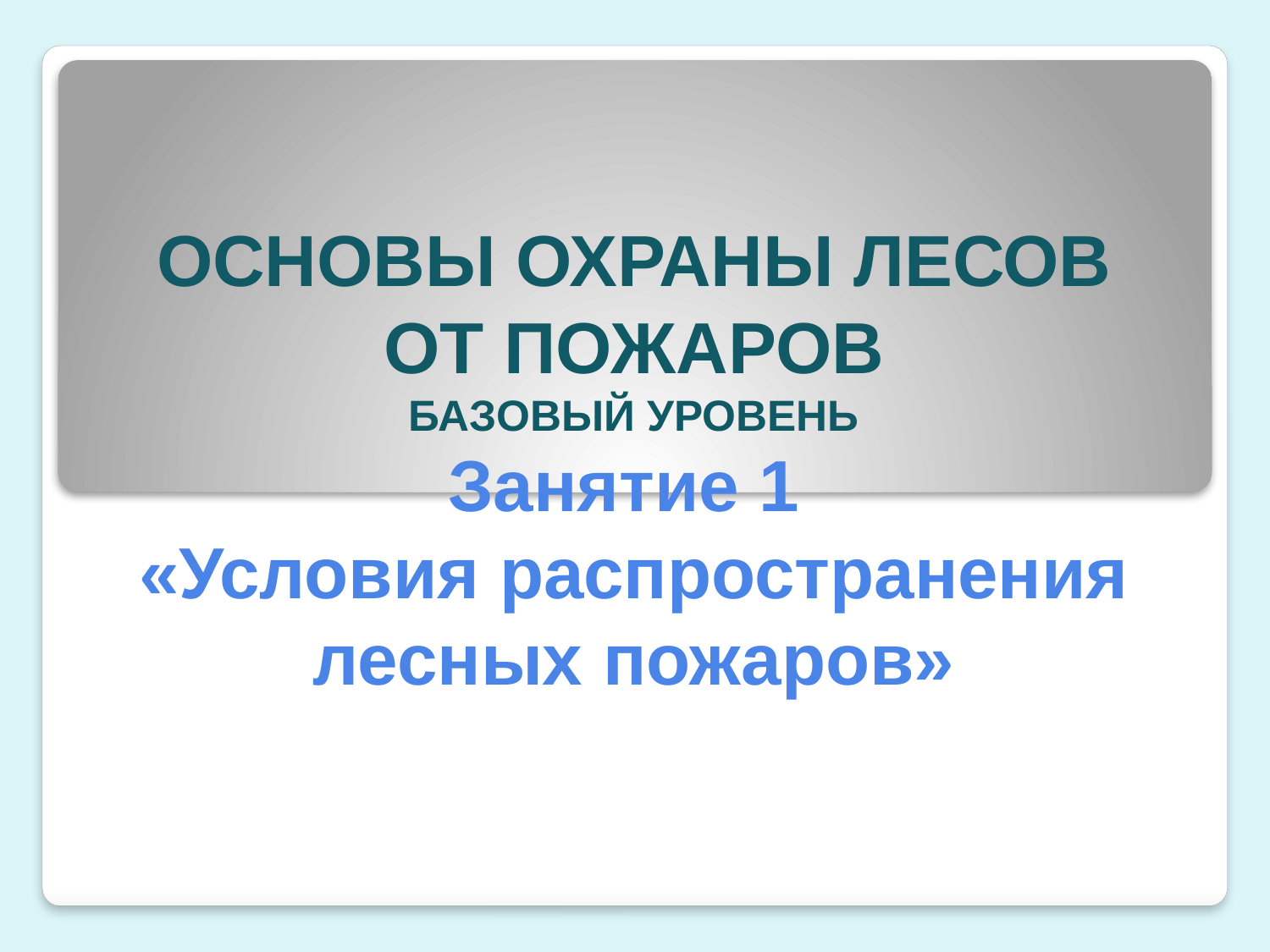

# ОСНОВЫ ОХРАНЫ ЛЕСОВ ОТ ПОЖАРОВ БАЗОВЫЙ УРОВЕНЬ Занятие 1 «Условия распространения лесных пожаров»